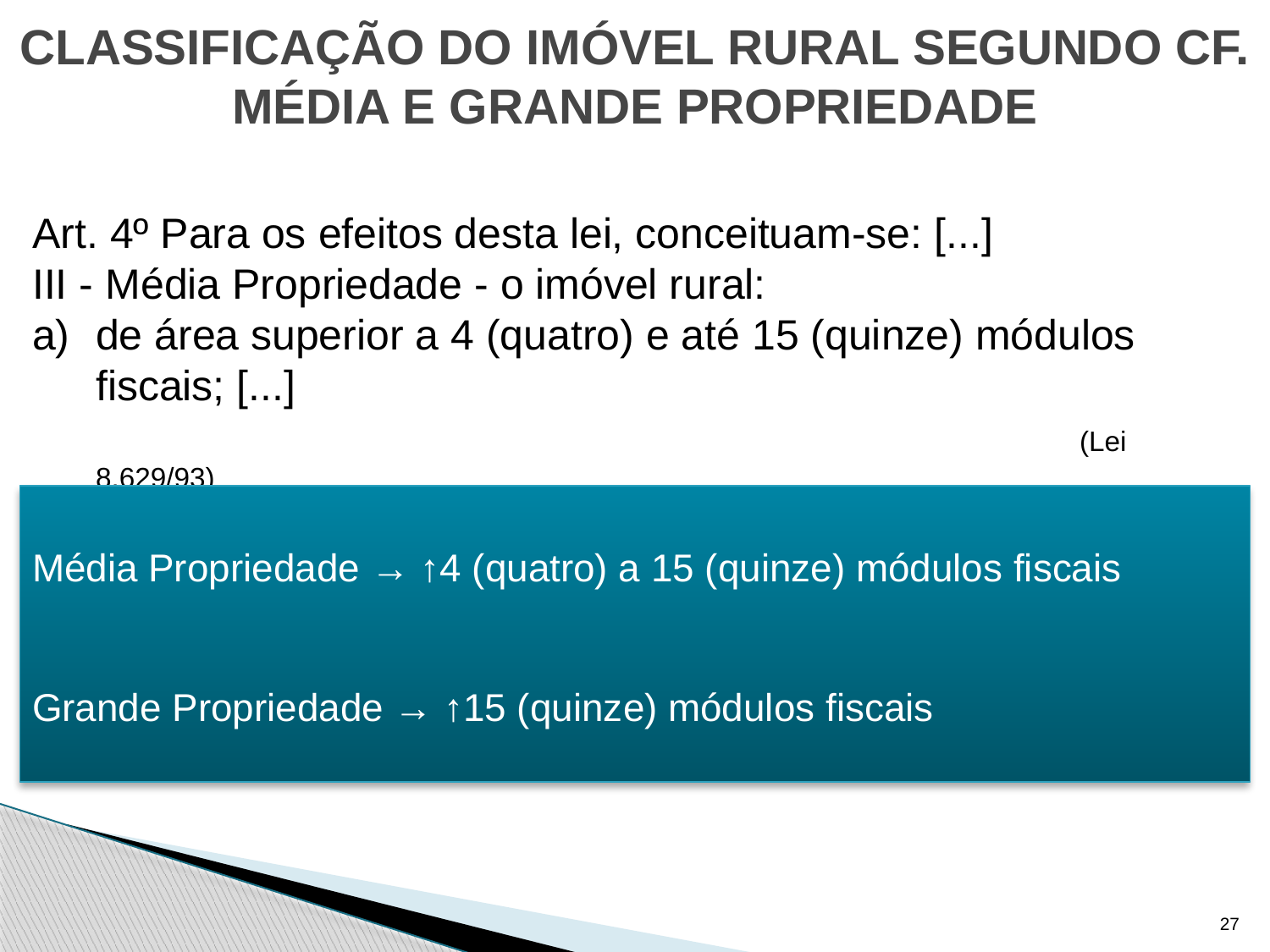

CLASSIFICAÇÃO DO IMÓVEL RURAL SEGUNDO CF.
MÉDIA E GRANDE PROPRIEDADE

Art. 4º Para os efeitos desta lei, conceituam-se: [...]
III - Média Propriedade - o imóvel rural:
de área superior a 4 (quatro) e até 15 (quinze) módulos fiscais; [...]
								        (Lei 8.629/93)

Média Propriedade → ↑4 (quatro) a 15 (quinze) módulos fiscais

Grande Propriedade → ↑15 (quinze) módulos fiscais

27